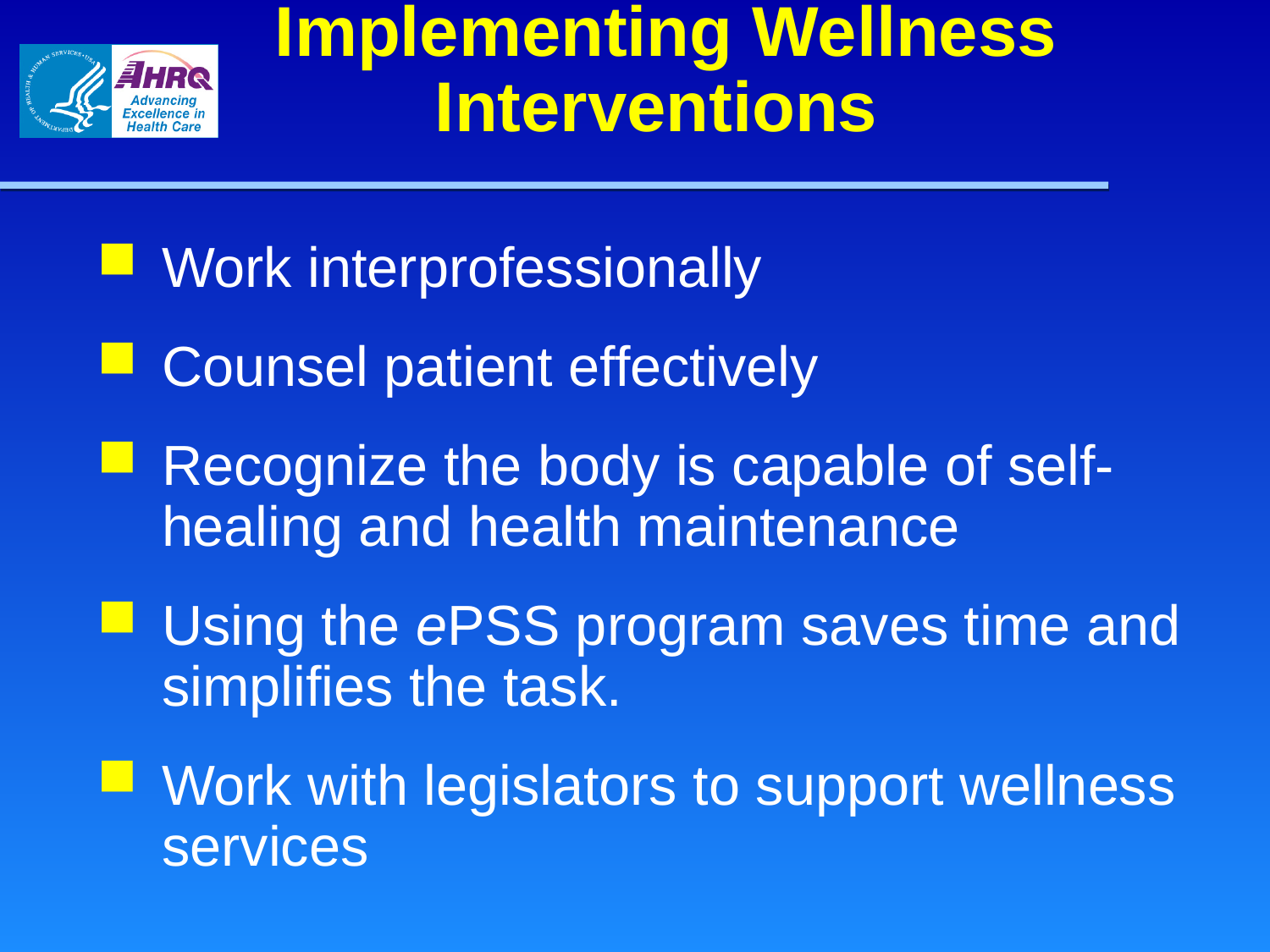

# Implementing Wellness Interventions
Work interprofessionally
Counsel patient effectively
Recognize the body is capable of self-healing and health maintenance
Using the ePSS program saves time and simplifies the task.
Work with legislators to support wellness services